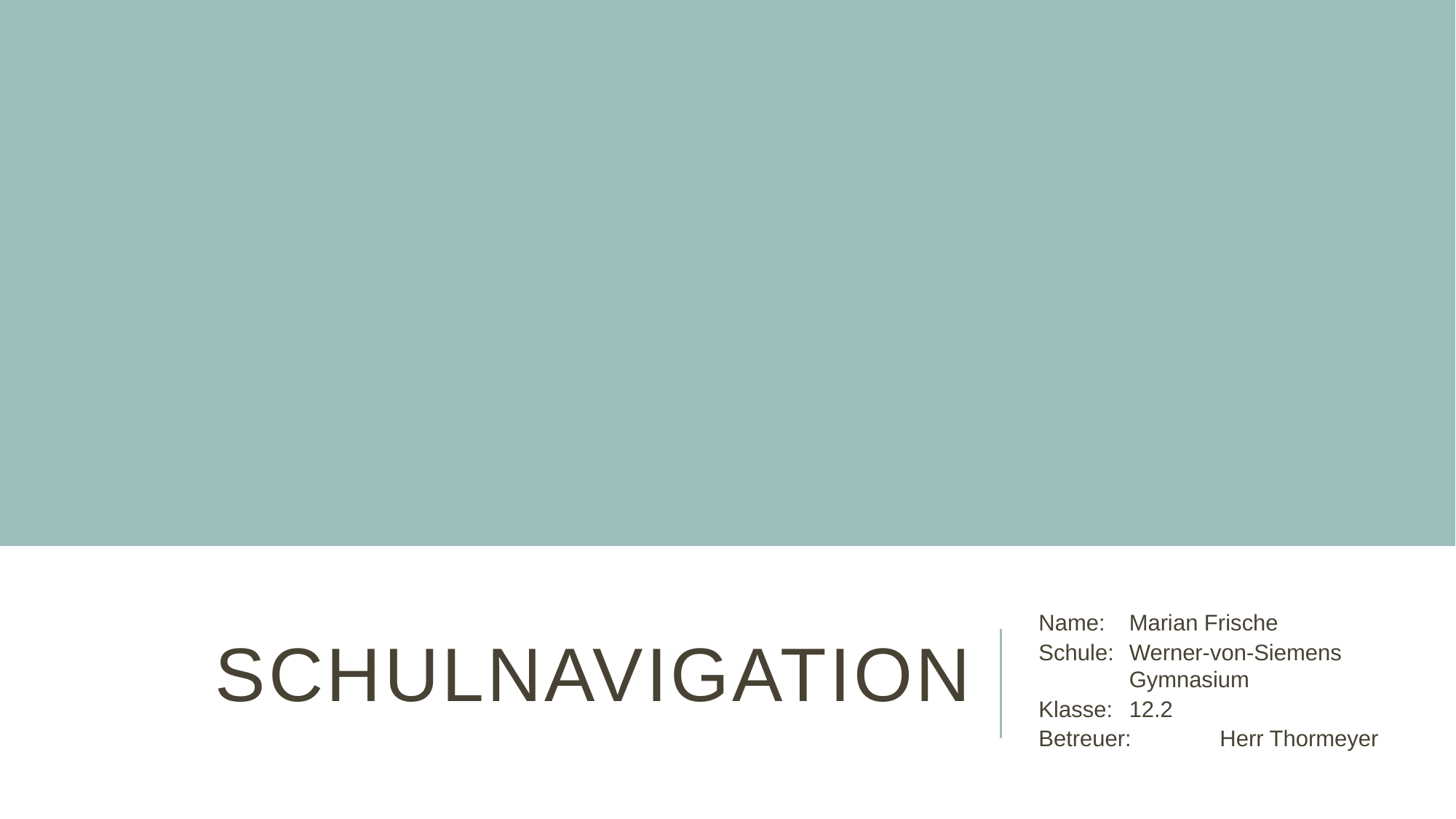

# Schulnavigation
Name: 	Marian Frische
Schule:	Werner-von-Siemens
	Gymnasium
Klasse:	12.2
Betreuer: 	Herr Thormeyer